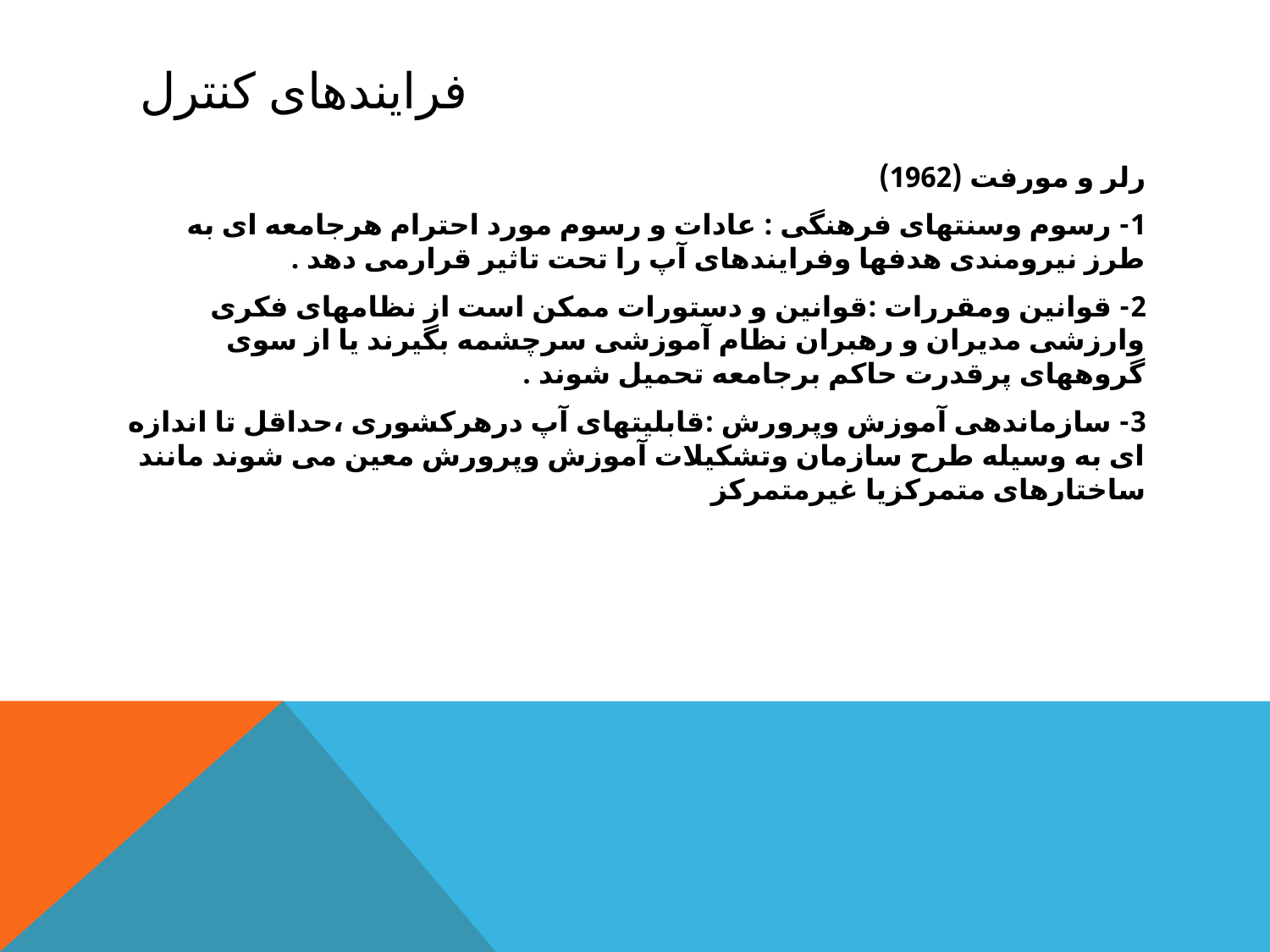

# فرایندهای کنترل
رلر و مورفت (1962)
1- رسوم وسنتهای فرهنگی : عادات و رسوم مورد احترام هرجامعه ای به طرز نیرومندی هدفها وفرایندهای آپ را تحت تاثیر قرارمی دهد .
2- قوانین ومقررات :قوانین و دستورات ممکن است از نظامهای فکری وارزشی مدیران و رهبران نظام آموزشی سرچشمه بگیرند یا از سوی گروههای پرقدرت حاکم برجامعه تحمیل شوند .
3- سازماندهی آموزش وپرورش :قابلیتهای آپ درهرکشوری ،حداقل تا اندازه ای به وسیله طرح سازمان وتشکیلات آموزش وپرورش معین می شوند مانند ساختارهای متمرکزیا غیرمتمرکز